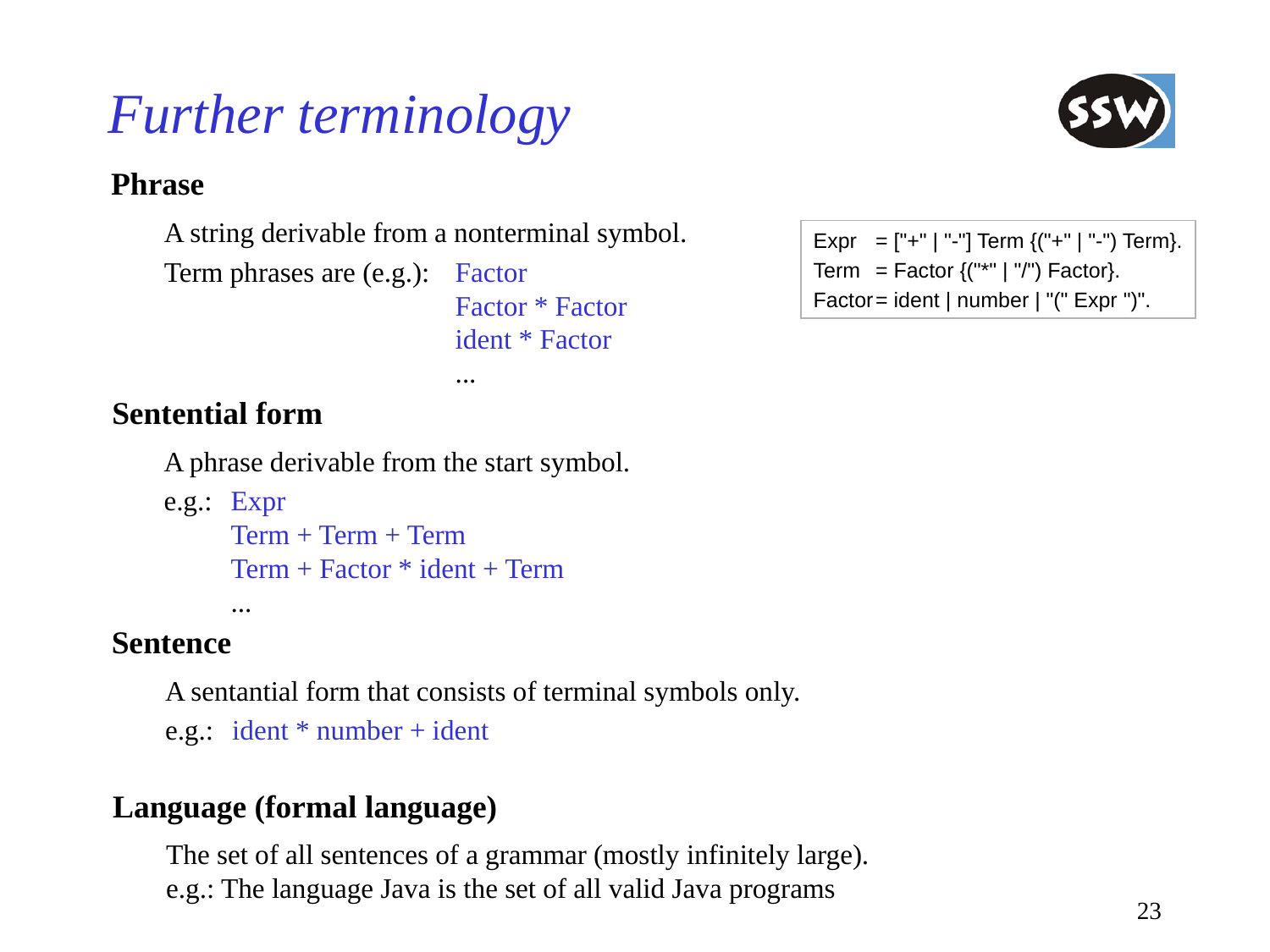

# Further terminology
Phrase
A string derivable from a nonterminal symbol.
Term phrases are (e.g.):	Factor
	Factor * Factor
	ident * Factor
	...
Expr	= ["+" | "-"] Term {("+" | "-") Term}.
Term	= Factor {("*" | "/") Factor}.
Factor	= ident | number | "(" Expr ")".
Sentential form
A phrase derivable from the start symbol.
e.g.:	Expr
	Term + Term + Term
	Term + Factor * ident + Term
	...
Sentence
A sentantial form that consists of terminal symbols only.
e.g.:	ident * number + ident
Language (formal language)
The set of all sentences of a grammar (mostly infinitely large).
e.g.: The language Java is the set of all valid Java programs
23